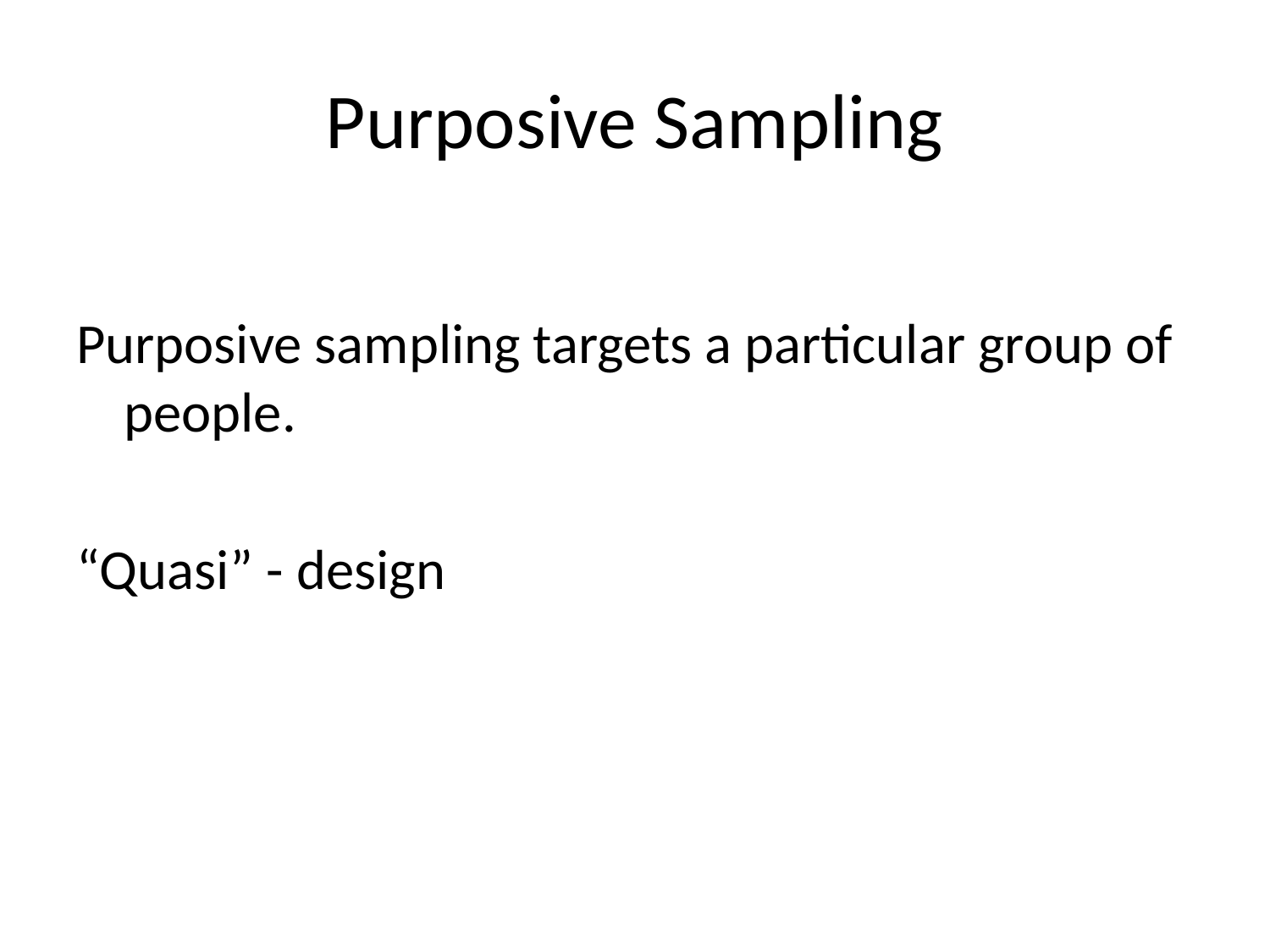

# Purposive Sampling

Purposive sampling targets a particular group of people.

“Quasi” - design